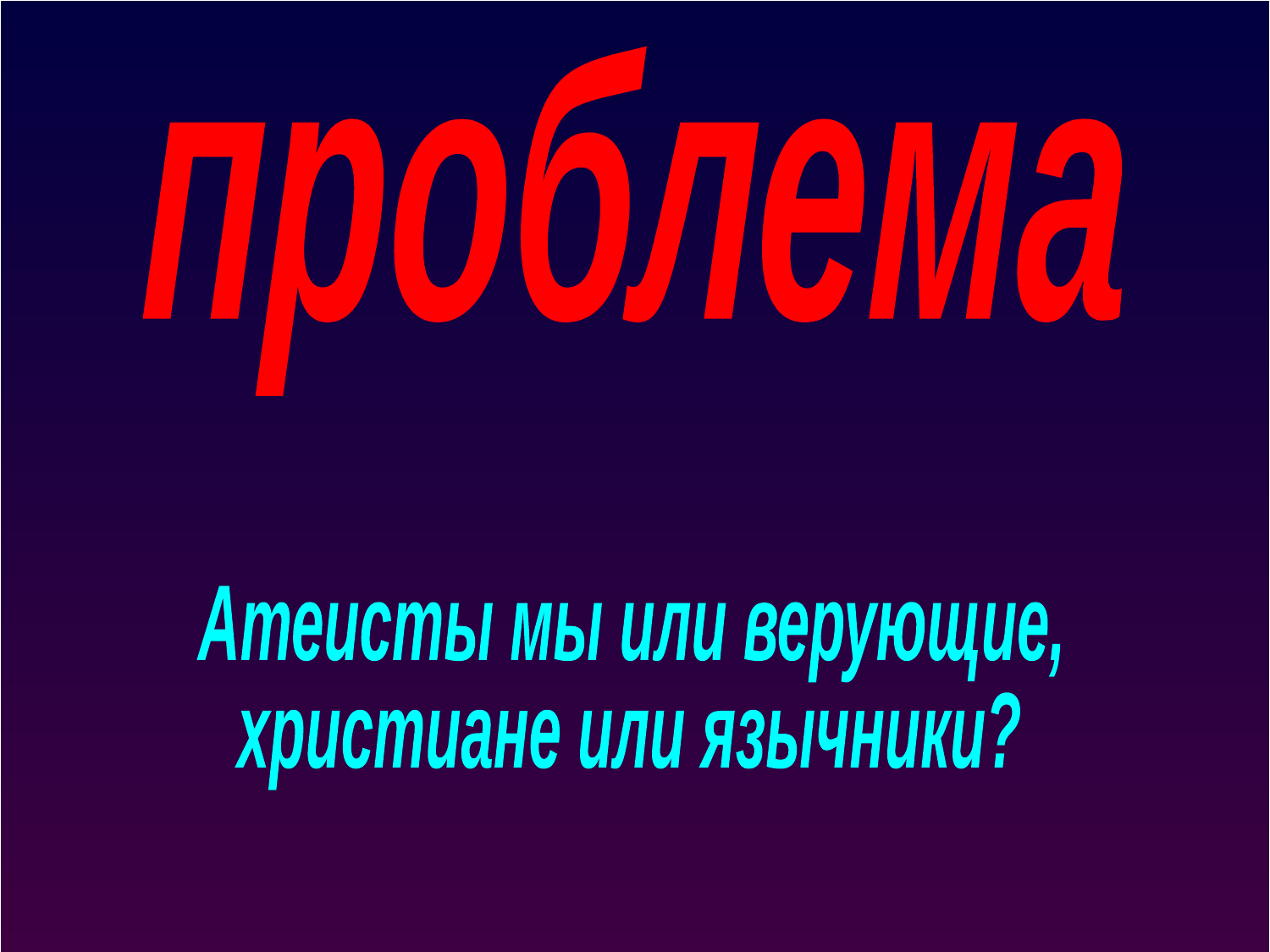

#
проблема

 Атеисты мы или верующие,
 христиане или язычники?